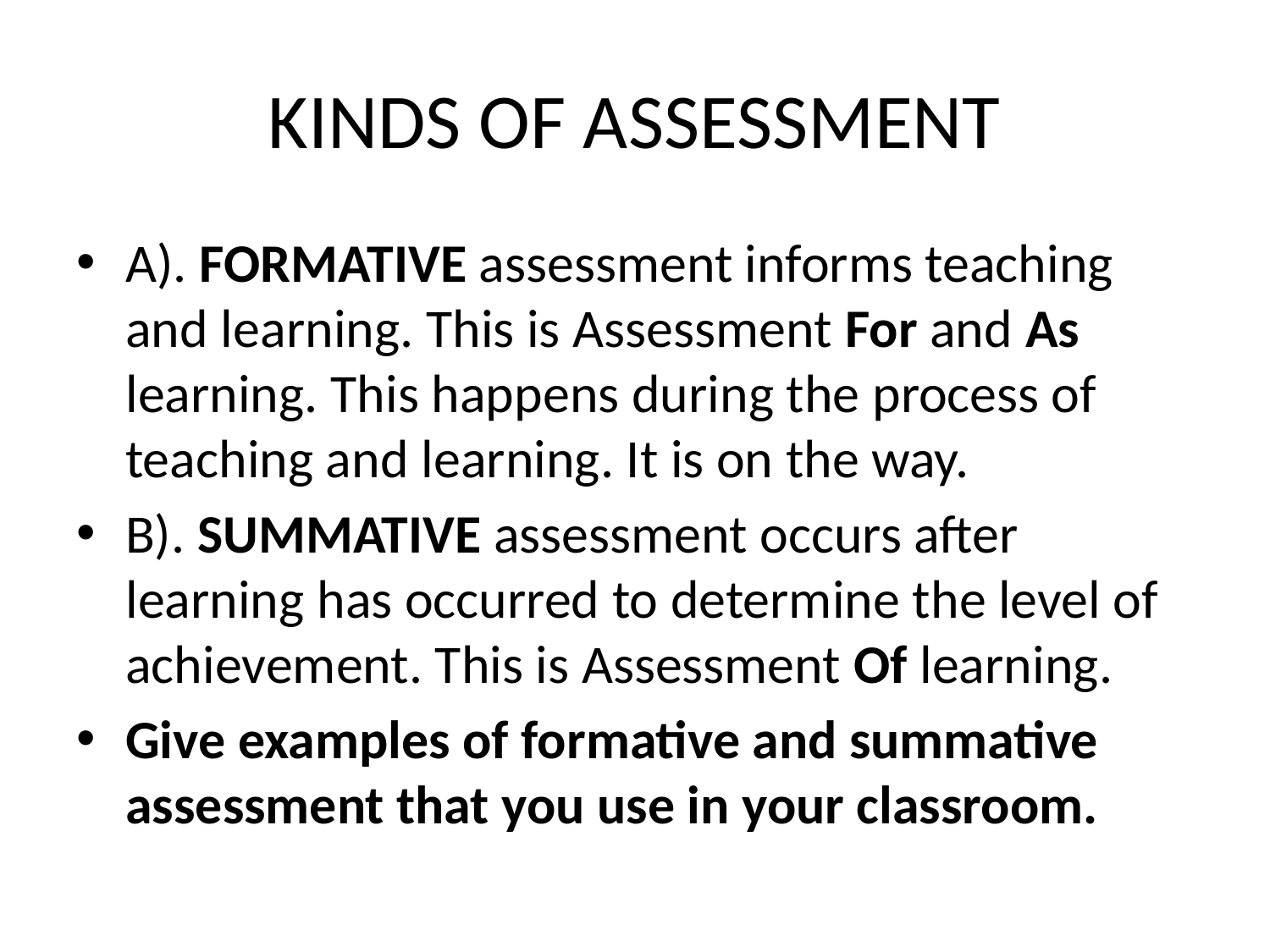

# KINDS OF ASSESSMENT
A). FORMATIVE assessment informs teaching and learning. This is Assessment For and As learning. This happens during the process of teaching and learning. It is on the way.
B). SUMMATIVE assessment occurs after learning has occurred to determine the level of achievement. This is Assessment Of learning.
Give examples of formative and summative assessment that you use in your classroom.